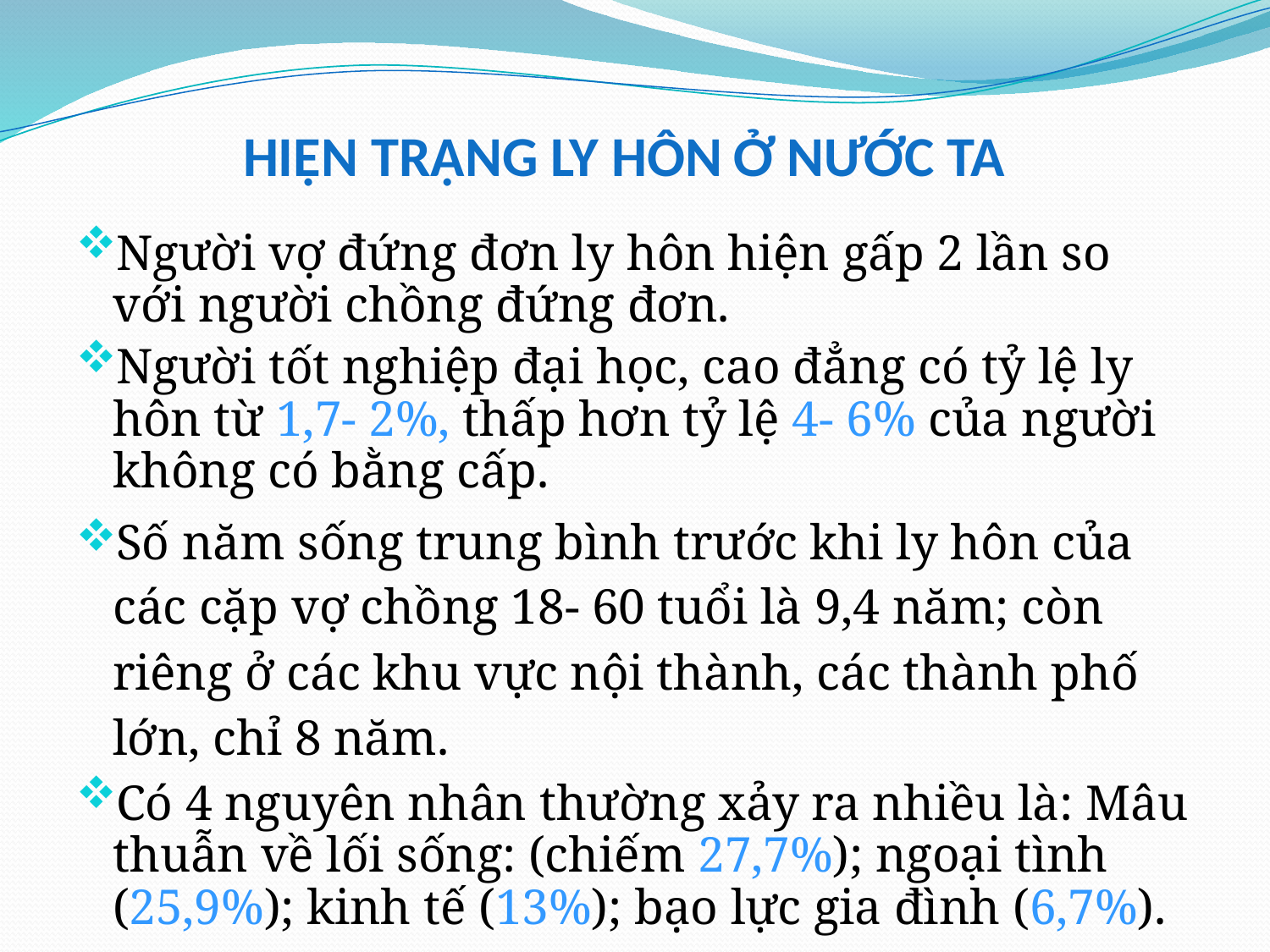

# Hiện trạng ly hôn ở nước ta
Người vợ đứng đơn ly hôn hiện gấp 2 lần so với người chồng đứng đơn.
Người tốt nghiệp đại học, cao đẳng có tỷ lệ ly hôn từ 1,7- 2%, thấp hơn tỷ lệ 4- 6% của người không có bằng cấp.
Số năm sống trung bình trước khi ly hôn của các cặp vợ chồng 18- 60 tuổi là 9,4 năm; còn riêng ở các khu vực nội thành, các thành phố lớn, chỉ 8 năm.
Có 4 nguyên nhân thường xảy ra nhiều là: Mâu thuẫn về lối sống: (chiếm 27,7%); ngoại tình (25,9%); kinh tế (13%); bạo lực gia đình (6,7%).